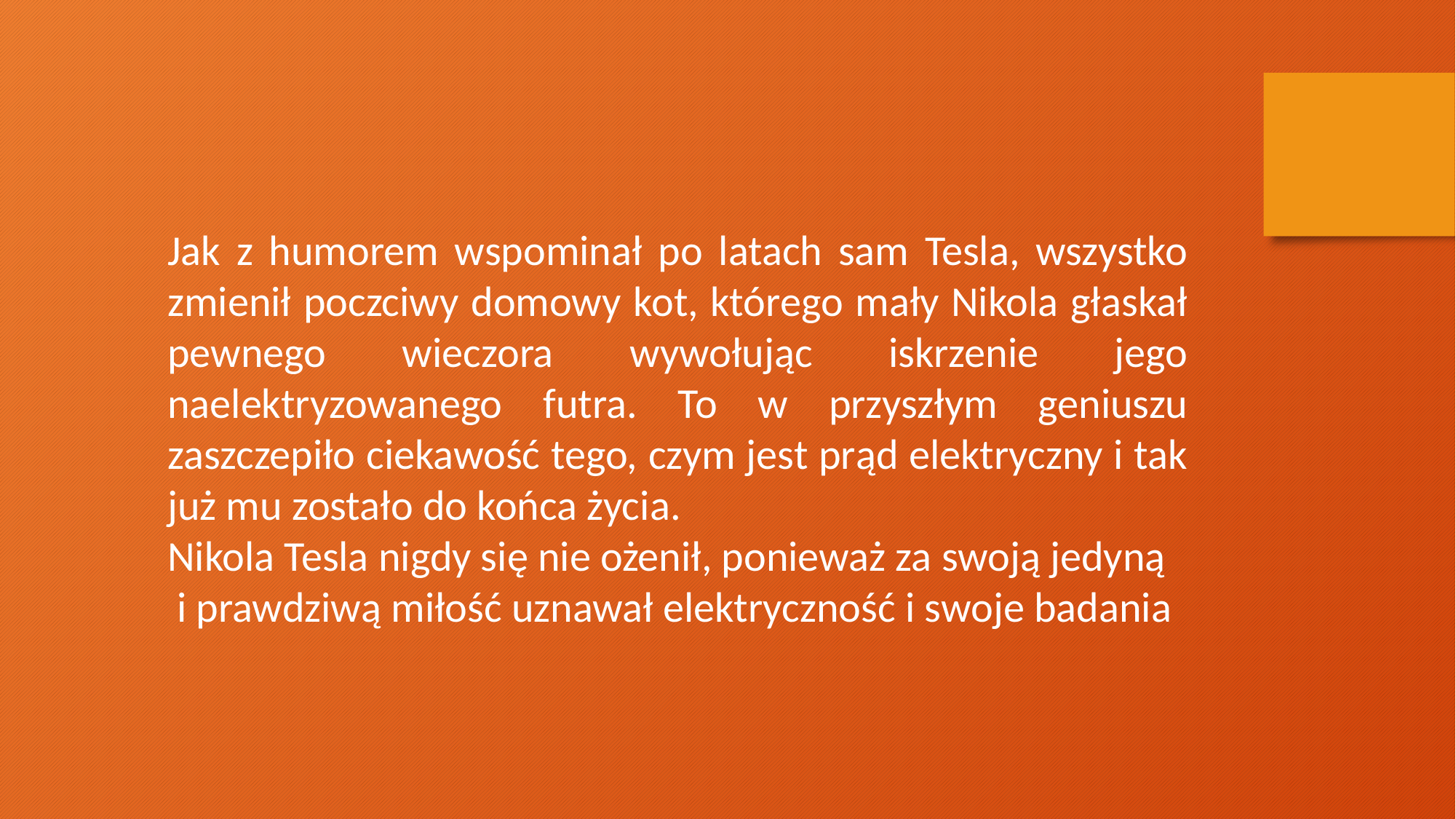

Jak z humorem wspominał po latach sam Tesla, wszystko zmienił poczciwy domowy kot, którego mały Nikola głaskał pewnego wieczora wywołując iskrzenie jego naelektryzowanego futra. To w przyszłym geniuszu zaszczepiło ciekawość tego, czym jest prąd elektryczny i tak już mu zostało do końca życia.
Nikola Tesla nigdy się nie ożenił, ponieważ za swoją jedyną
 i prawdziwą miłość uznawał elektryczność i swoje badania